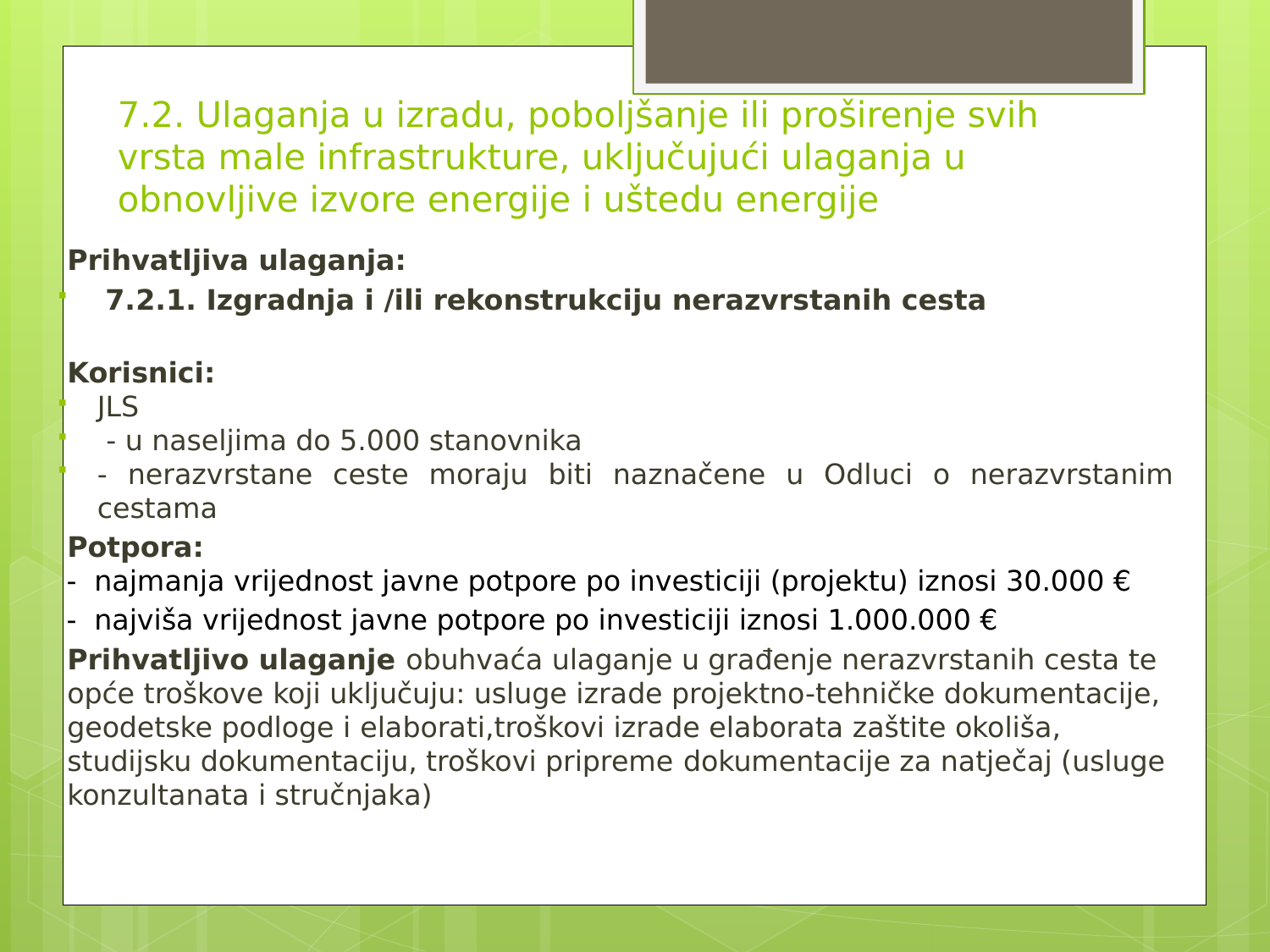

# 7.2. Ulaganja u izradu, poboljšanje ili proširenje svih vrsta male infrastrukture, uključujući ulaganja u obnovljive izvore energije i uštedu energije
Prihvatljiva ulaganja:
7.2.1. Izgradnja i /ili rekonstrukciju nerazvrstanih cesta

Korisnici:
JLS
 - u naseljima do 5.000 stanovnika
- nerazvrstane ceste moraju biti naznačene u Odluci o nerazvrstanim cestama
Potpora:
 -  najmanja vrijednost javne potpore po investiciji (projektu) iznosi 30.000 €
 -  najviša vrijednost javne potpore po investiciji iznosi 1.000.000 €
Prihvatljivo ulaganje obuhvaća ulaganje u građenje nerazvrstanih cesta te opće troškove koji uključuju: usluge izrade projektno-tehničke dokumentacije, geodetske podloge i elaborati,troškovi izrade elaborata zaštite okoliša, studijsku dokumentaciju, troškovi pripreme dokumentacije za natječaj (usluge konzultanata i stručnjaka)